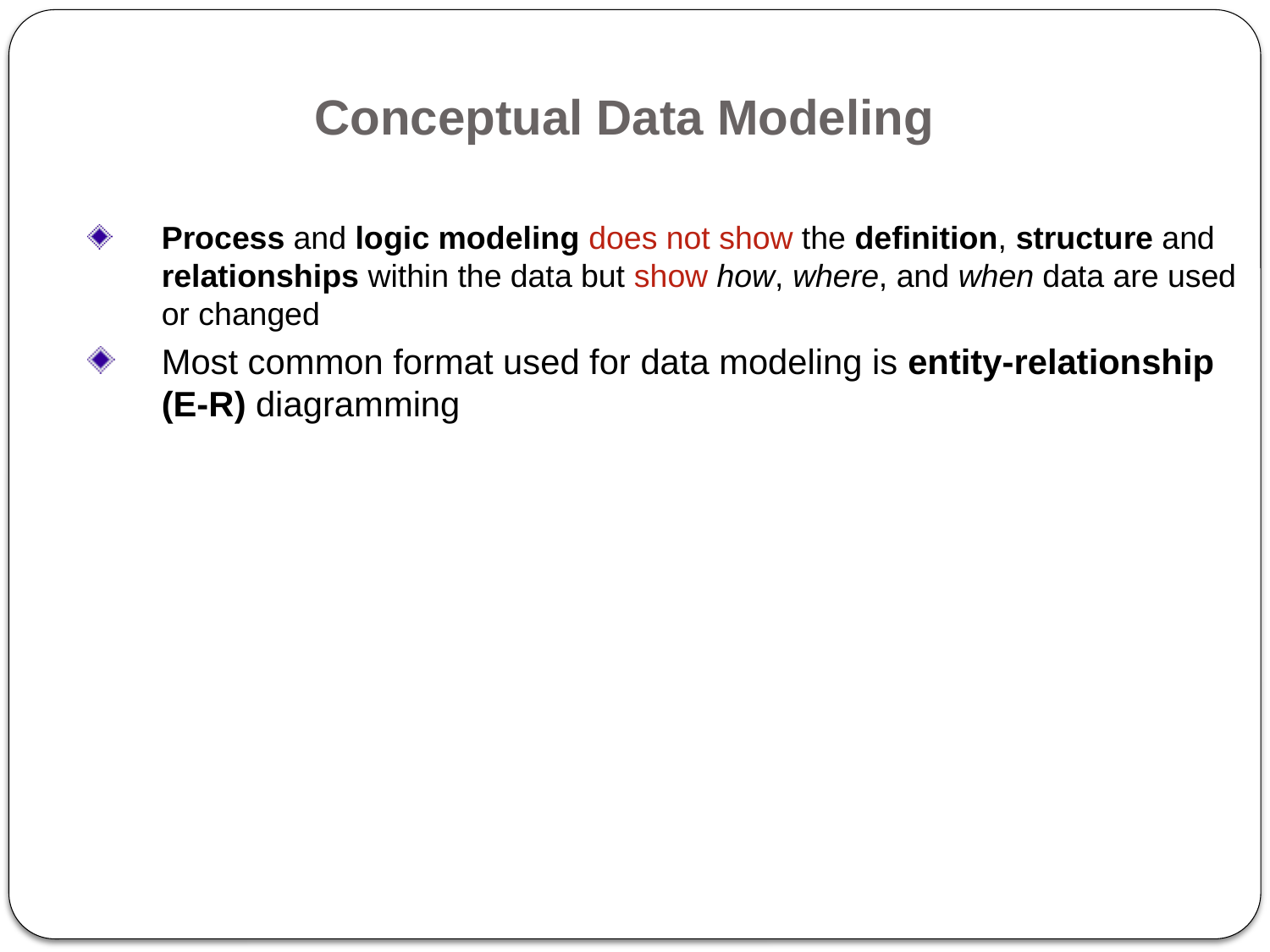

Conceptual Data Modeling
Process and logic modeling does not show the definition, structure and relationships within the data but show how, where, and when data are used  or changed
Most common format used for data modeling is entity-relationship (E-R) diagramming